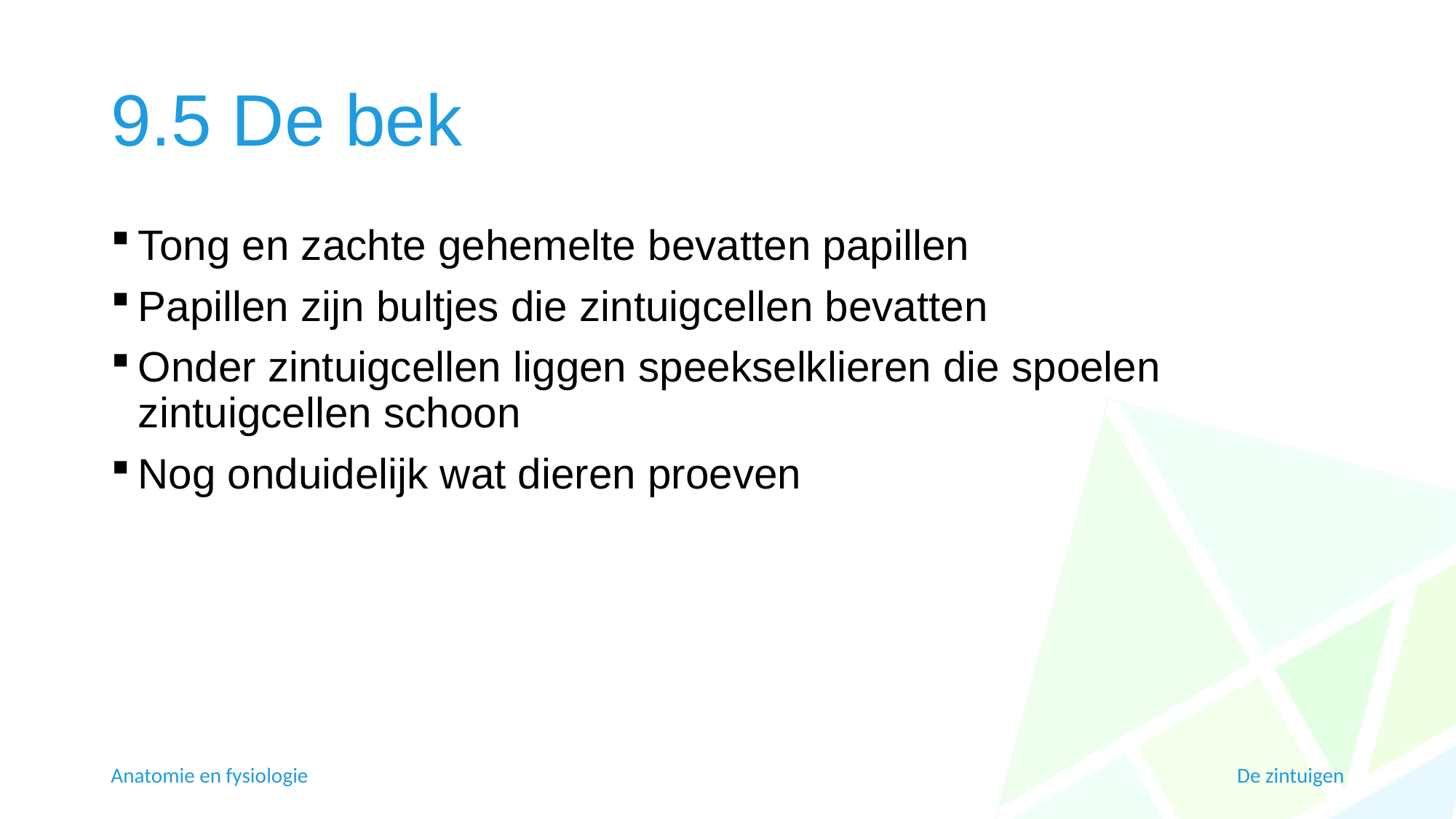

# 9.5 De bek
Tong en zachte gehemelte bevatten papillen
Papillen zijn bultjes die zintuigcellen bevatten
Onder zintuigcellen liggen speekselklieren die spoelen zintuigcellen schoon
Nog onduidelijk wat dieren proeven
Anatomie en fysiologie
De zintuigen